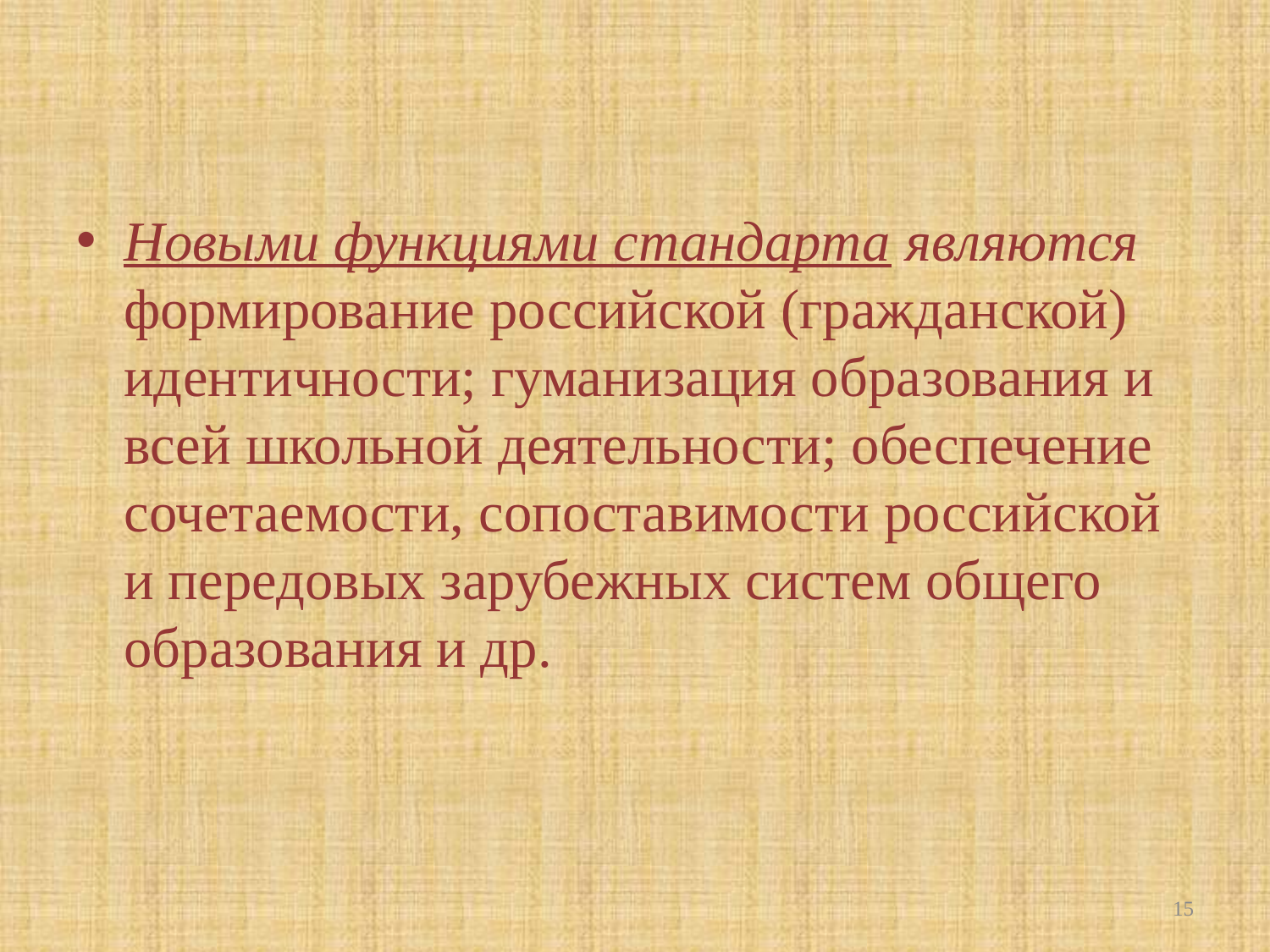

#
Новы­ми функциями стандарта являются формирование российской (граждан­ской) идентичности; гуманизация образования и всей школьной деятельности; обеспечение сочетаемости, сопоставимости российской и передовых зарубежных систем общего образования и др.
15